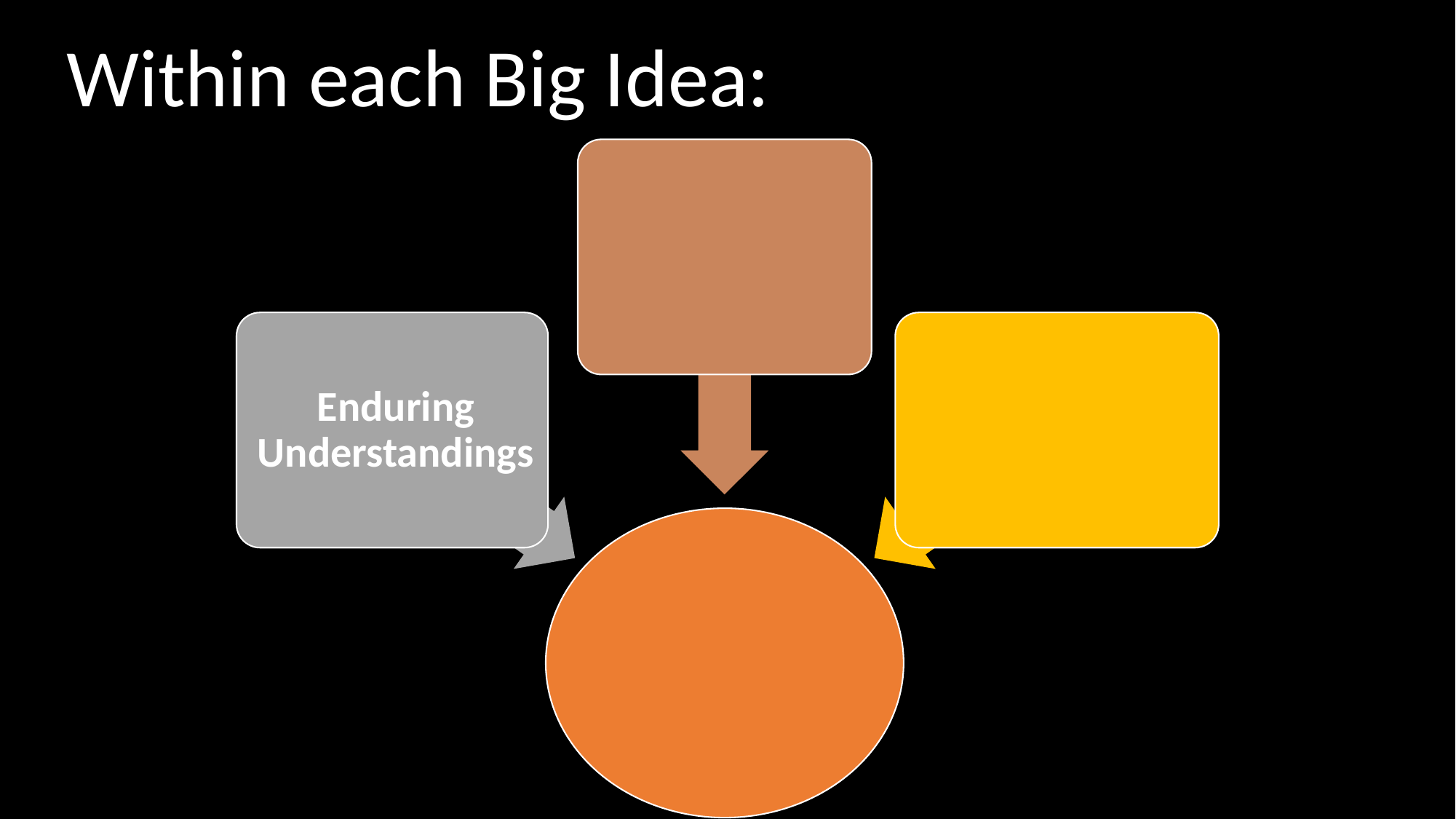

# Within each Big Idea:

Enduring Understandings